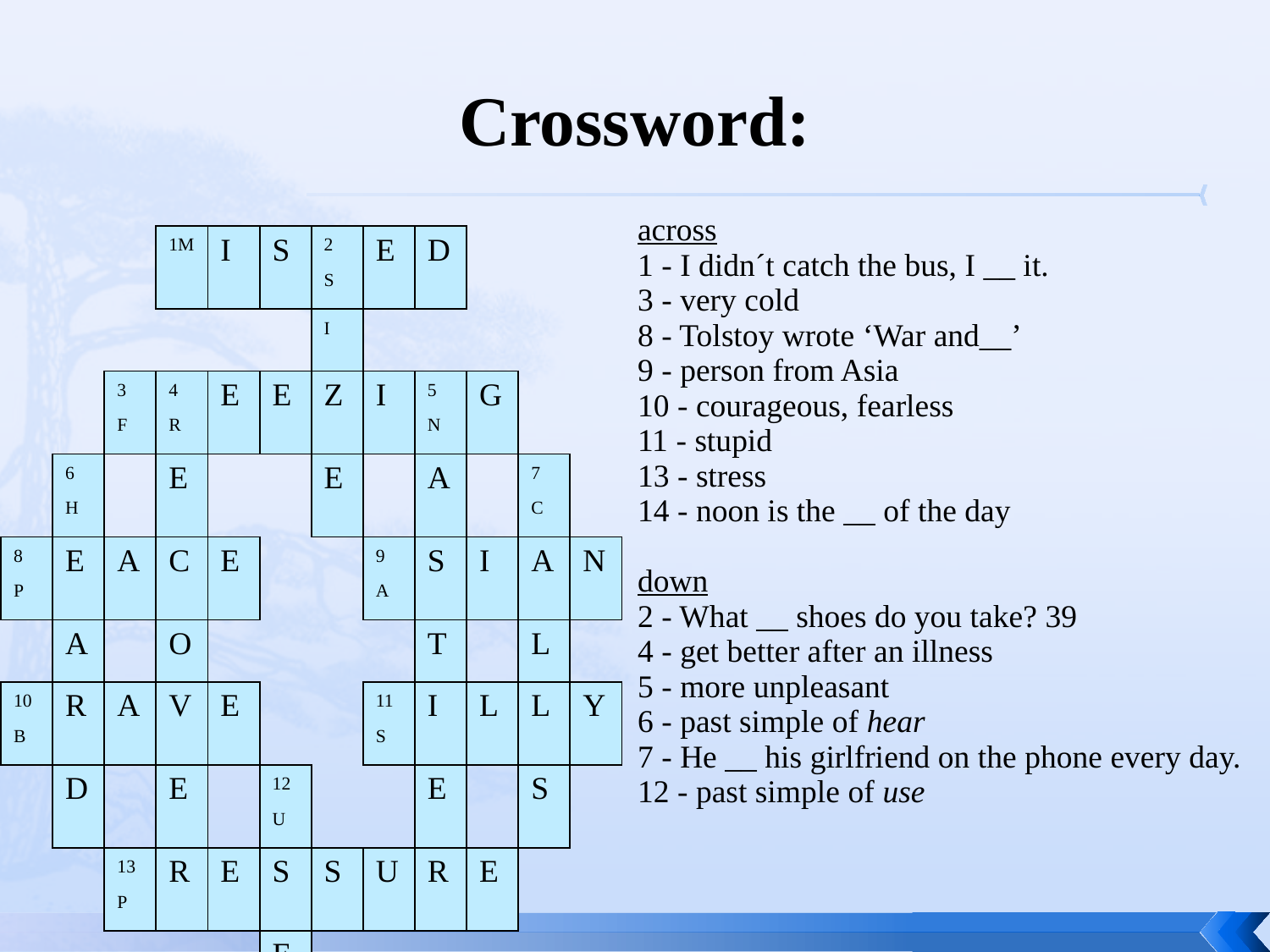

# Crossword:
| across 1 - I didn´t catch the bus, I \_\_ it. 3 - very cold 8 - Tolstoy wrote ‘War and\_\_’ 9 - person from Asia 10 - courageous, fearless 11 - stupid 13 - stress 14 - noon is the \_\_ of the day down 2 - What \_\_ shoes do you take? 39 4 - get better after an illness 5 - more unpleasant 6 - past simple of hear 7 - He \_\_ his girlfriend on the phone every day. 12 - past simple of use |
| --- |
|  |  |  | 1M | I | S | 2 S | E | D |  |  |  |
| --- | --- | --- | --- | --- | --- | --- | --- | --- | --- | --- | --- |
|  |  |  |  |  |  | I |  |  |  |  |  |
|  |  | 3 F | 4 R | E | E | Z | I | 5 N | G |  |  |
|  | 6 H |  | E |  |  | E |  | A |  | 7 C |  |
| 8 P | E | A | C | E |  |  | 9 A | S | I | A | N |
|  | A |  | O |  |  |  |  | T |  | L |  |
| 10 B | R | A | V | E |  |  | 11 S | I | L | L | Y |
|  | D |  | E |  | 12 U |  |  | E |  | S |  |
|  |  | 13 P | R | E | S | S | U | R | E |  |  |
|  |  |  |  |  | E |  |  |  |  |  |  |
|  |  |  | 14 M | I | D | D | L | E |  |  |  |